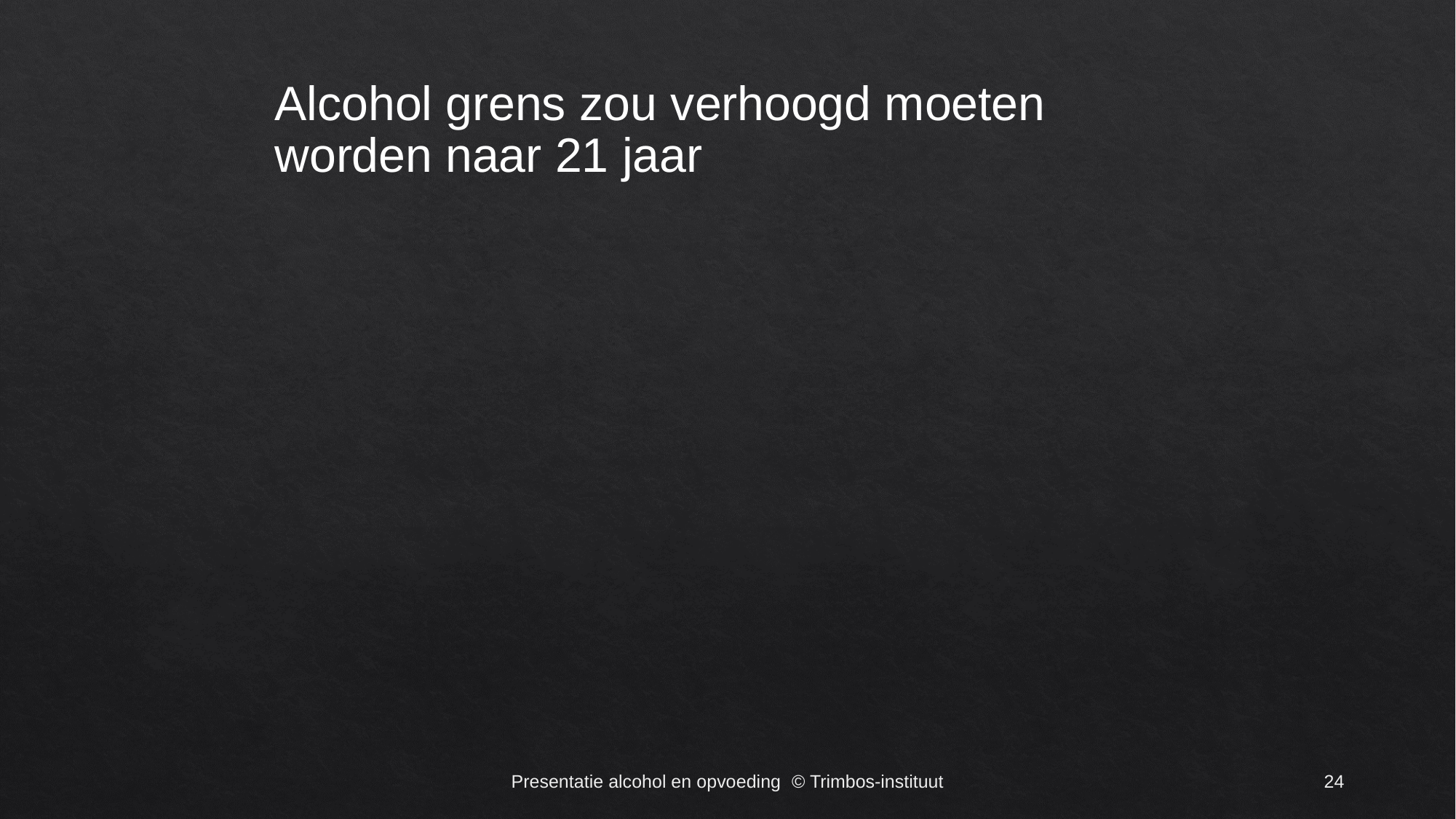

# Alcohol grens zou verhoogd moeten worden naar 21 jaar

Presentatie alcohol en opvoeding  © Trimbos-instituut
24